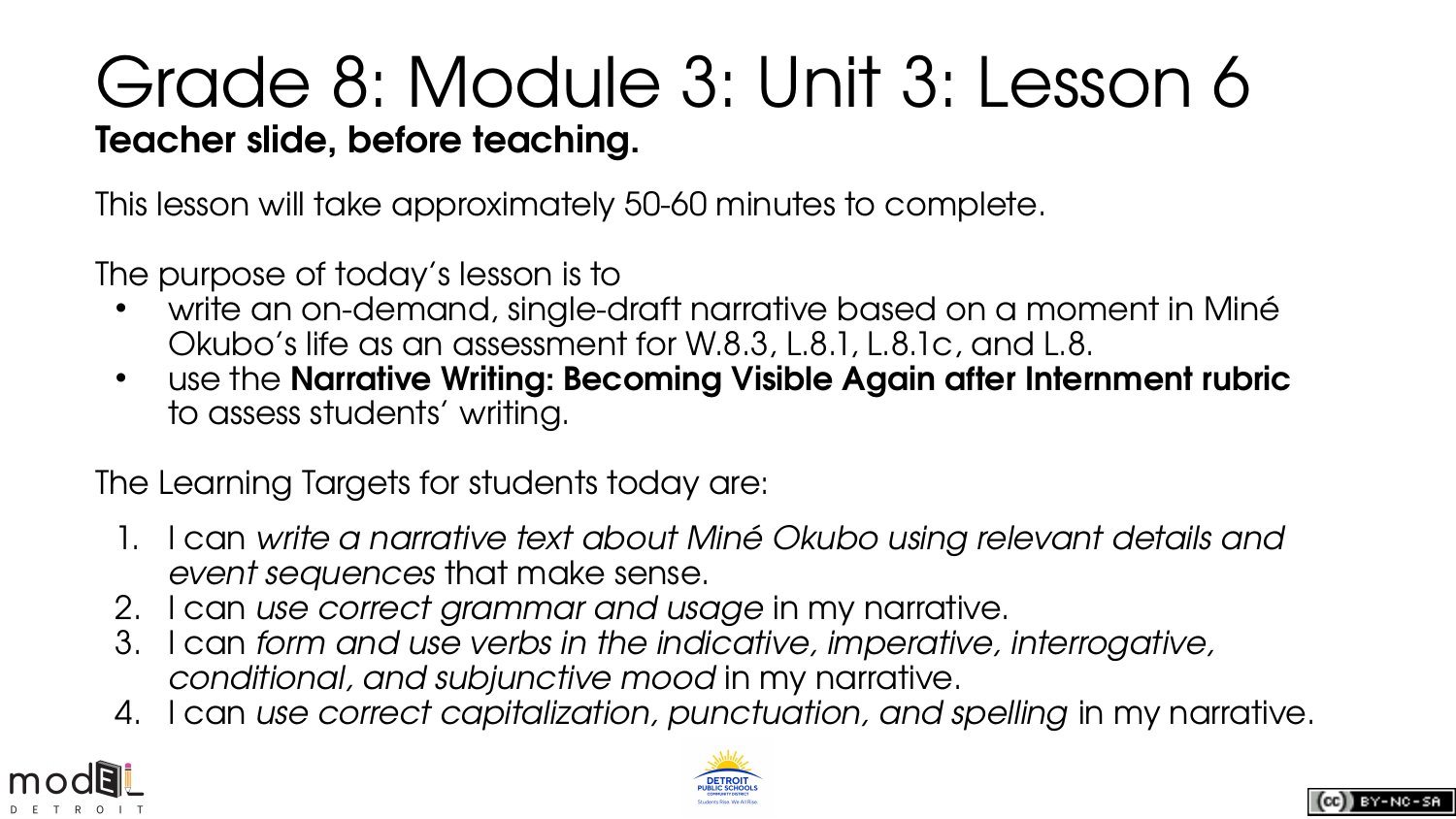

# Grade 8: Module 3: Unit 3: Lesson 6
Teacher slide, before teaching.

This lesson will take approximately 50-60 minutes to complete.

The purpose of today’s lesson is to
write an on-demand, single-draft narrative based on a moment in Miné Okubo’s life as an assessment for W.8.3, L.8.1, L.8.1c, and L.8.
use the Narrative Writing: Becoming Visible Again after Internment rubric to assess students’ writing.

The Learning Targets for students today are:
I can write a narrative text about Miné Okubo using relevant details and event sequences that make sense.
I can use correct grammar and usage in my narrative.
I can form and use verbs in the indicative, imperative, interrogative, conditional, and subjunctive mood in my narrative.
I can use correct capitalization, punctuation, and spelling in my narrative.